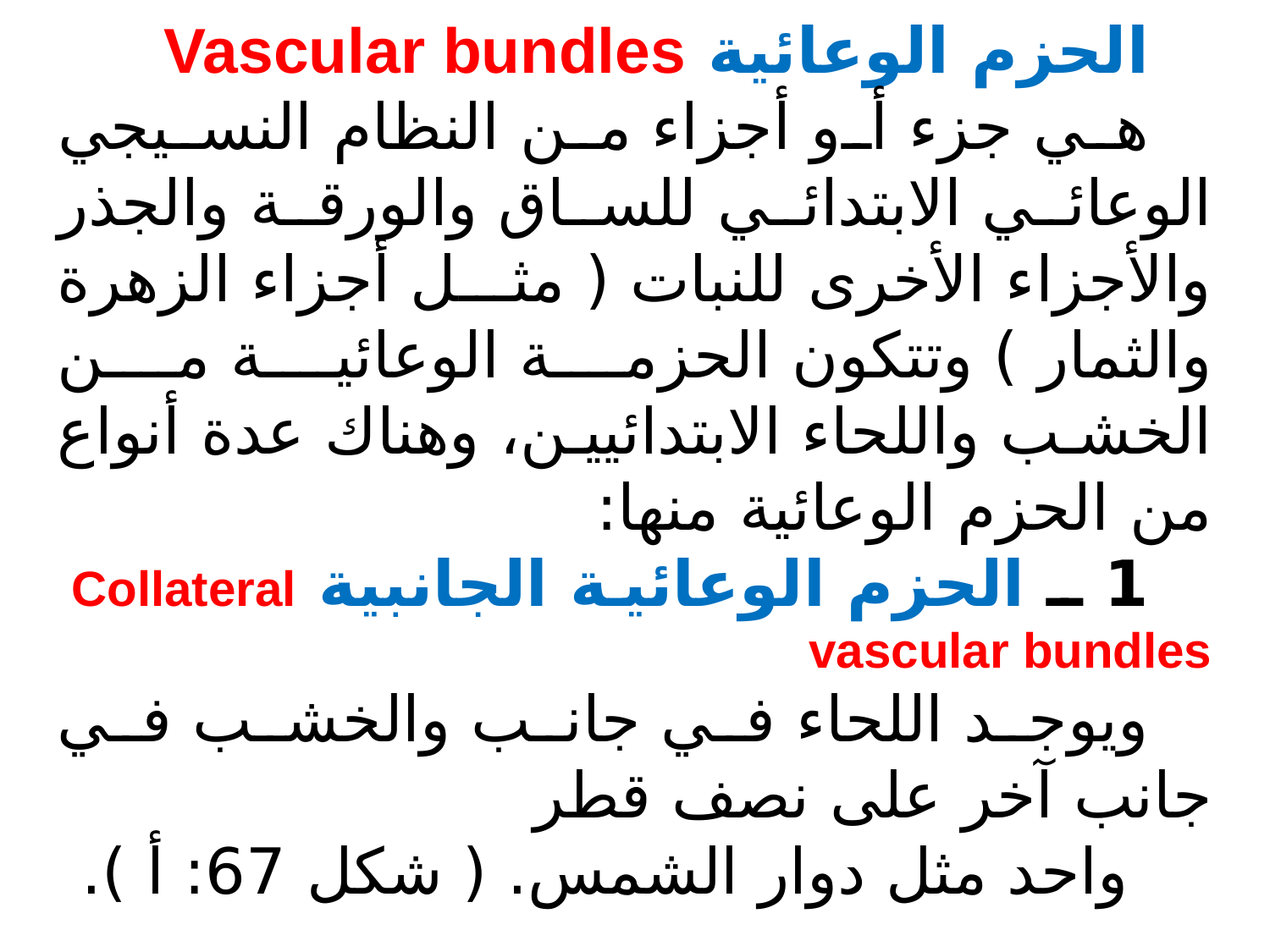

الحزم الوعائية Vascular bundles
هي جزء أو أجزاء من النظام النسيجي الوعائي الابتدائي للساق والورقة والجذر والأجزاء الأخرى للنبات ( مثل أجزاء الزهرة والثمار ) وتتكون الحزمة الوعائية من الخشب واللحاء الابتدائيين، وهناك عدة أنواع من الحزم الوعائية منها:
1 ـ الحزم الوعائية الجانبية Collateral vascular bundles
ويوجد اللحاء في جانب والخشب في جانب آخر على نصف قطر
 واحد مثل دوار الشمس. ( شكل 67: أ ).